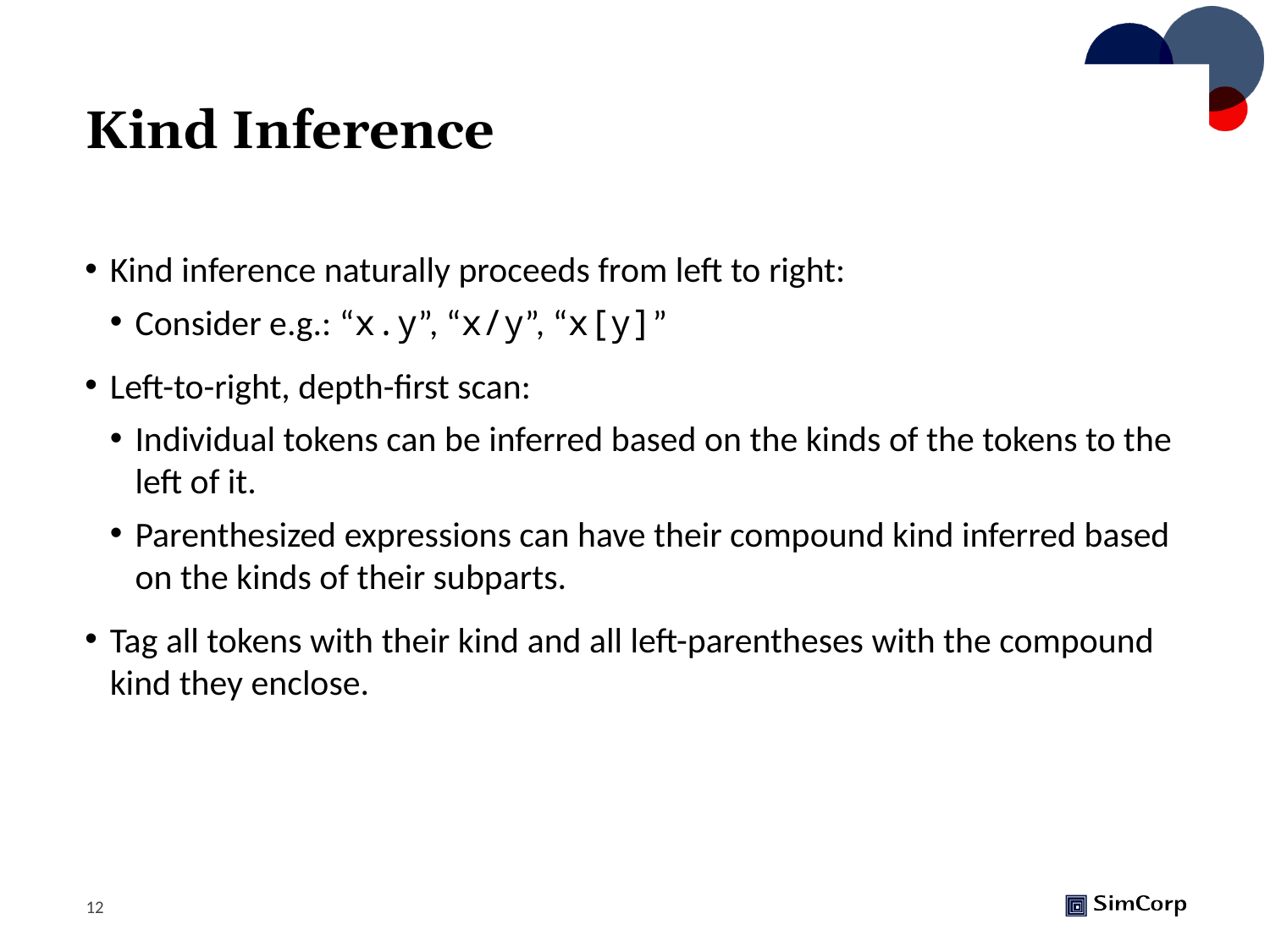

# Kind Inference
Kind inference naturally proceeds from left to right:
Consider e.g.: “x.y”, “x/y”, “x[y]”
Left-to-right, depth-first scan:
Individual tokens can be inferred based on the kinds of the tokens to the left of it.
Parenthesized expressions can have their compound kind inferred based on the kinds of their subparts.
Tag all tokens with their kind and all left-parentheses with the compound kind they enclose.

12